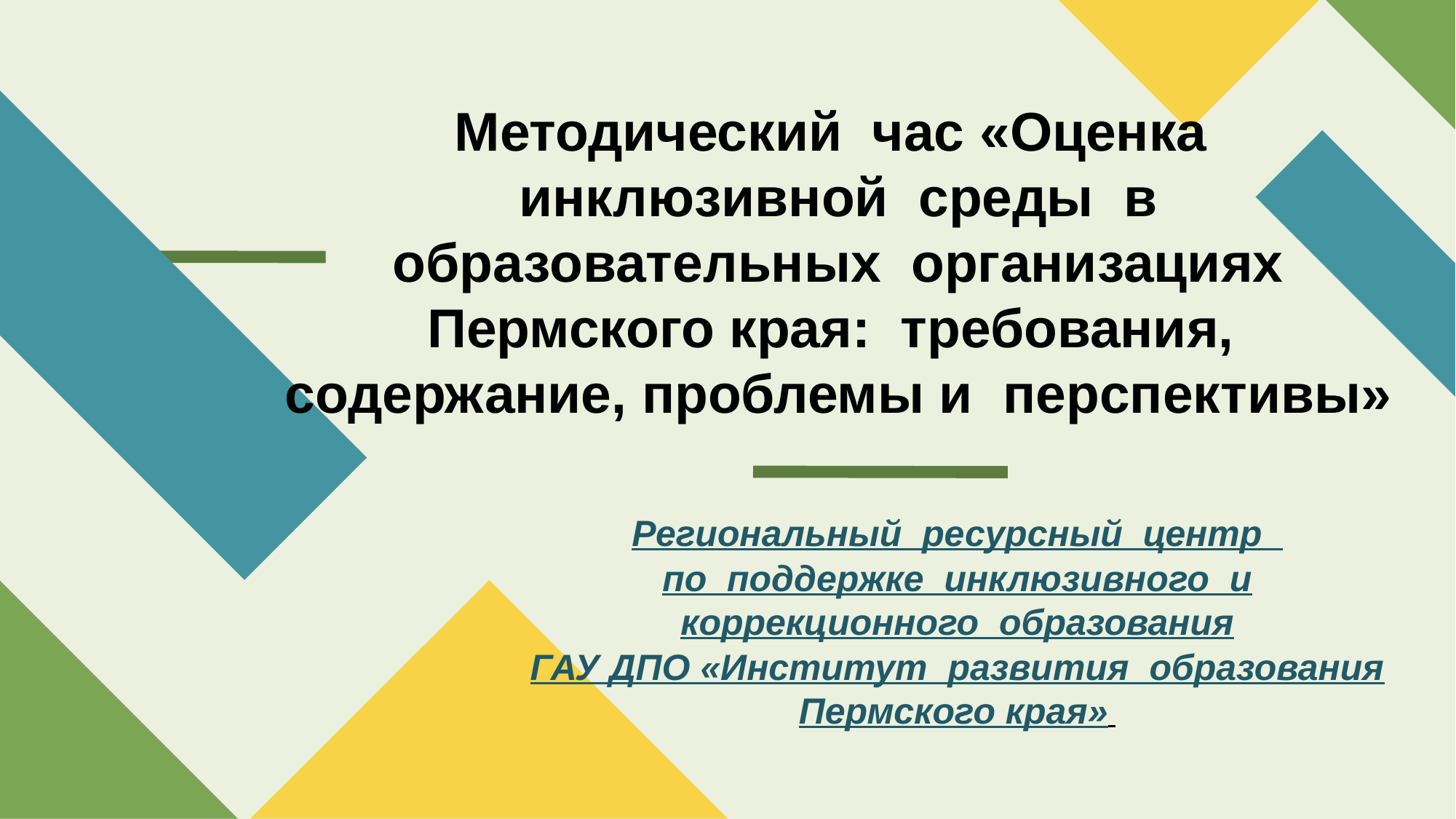

# Методический  час «Оценка  инклюзивной  среды  в образовательных  организациях Пермского края:  требования,  содержание, проблемы и  перспективы»

Региональный  ресурсный  центр
по  поддержке  инклюзивного  и коррекционного  образования
ГАУ ДПО «Институт  развития  образования Пермского края»